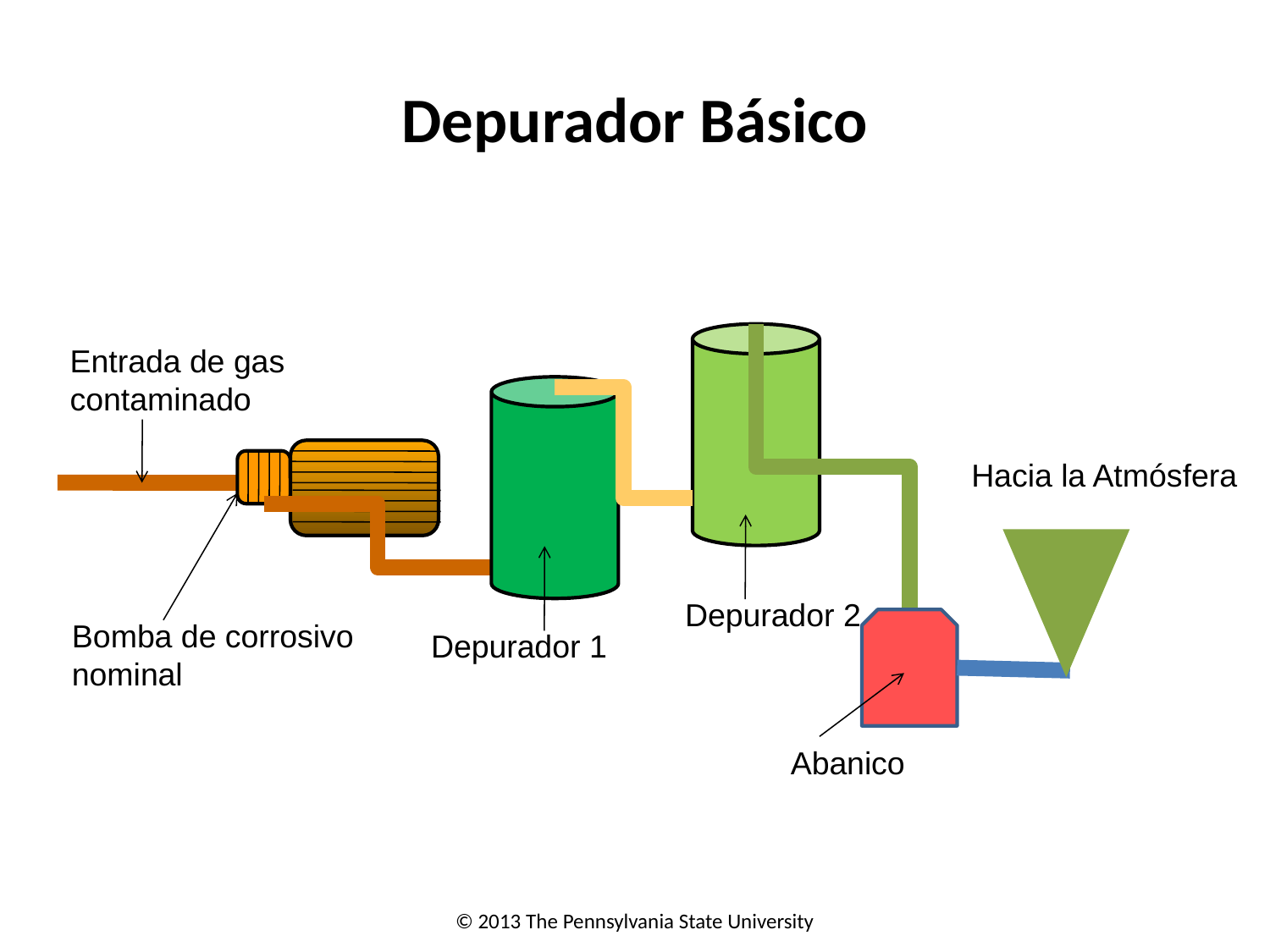

# Depurador Básico

Entrada de gas contaminado

Hacia la Atmósfera

Depurador 2
Bomba de corrosivo
nominal

Depurador 1
Abanico